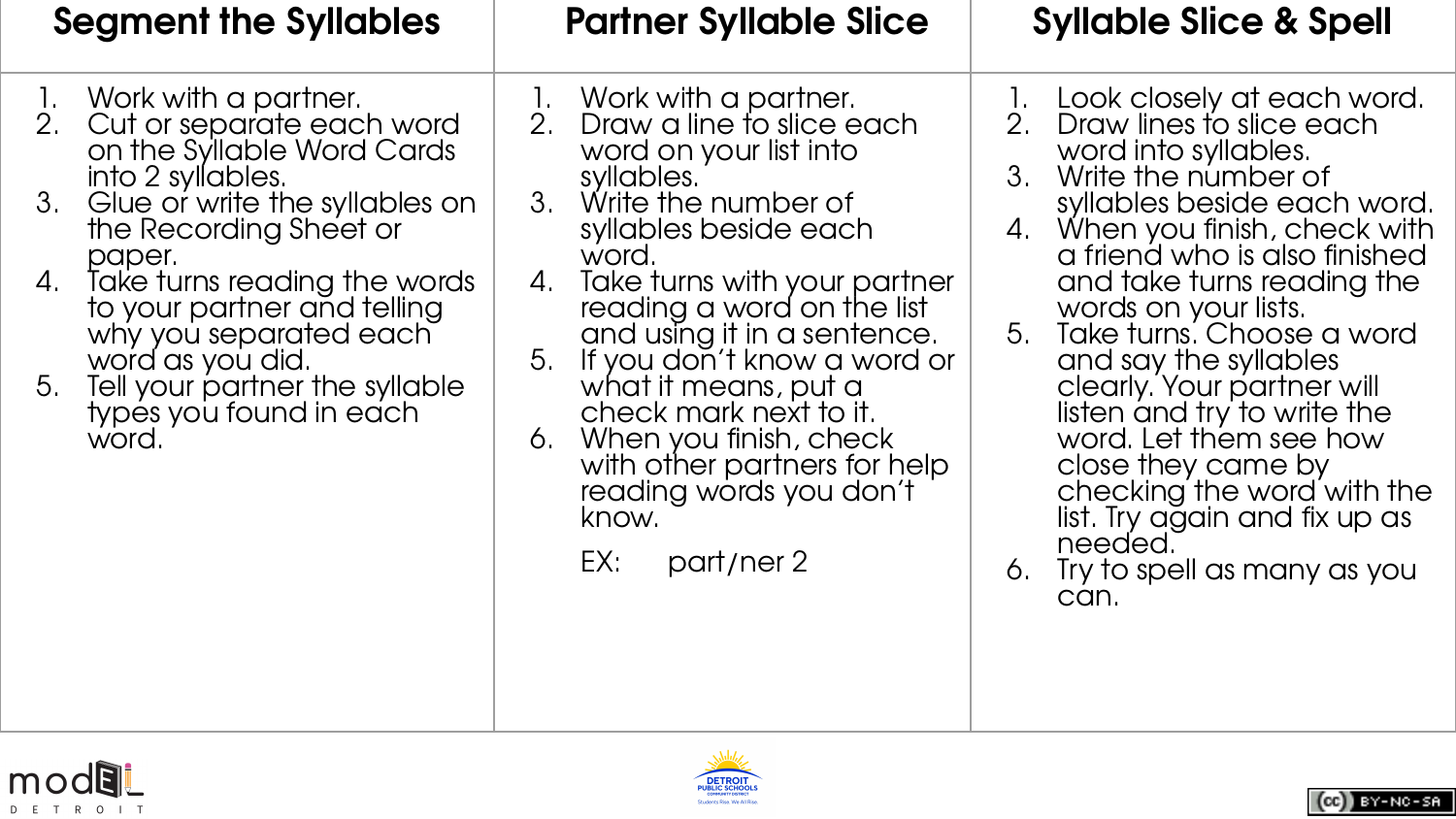

| Segment the Syllables | Partner Syllable Slice | Syllable Slice & Spell |
| --- | --- | --- |
| Work with a partner. Cut or separate each word on the Syllable Word Cards into 2 syllables. Glue or write the syllables on the Recording Sheet or paper. Take turns reading the words to your partner and telling why you separated each word as you did. Tell your partner the syllable types you found in each word. | Work with a partner. Draw a line to slice each word on your list into syllables. Write the number of syllables beside each word. Take turns with your partner reading a word on the list and using it in a sentence. If you don’t know a word or what it means, put a check mark next to it. When you finish, check with other partners for help reading words you don’t know. EX: part/ner 2 | Look closely at each word. Draw lines to slice each word into syllables. Write the number of syllables beside each word. When you finish, check with a friend who is also finished and take turns reading the words on your lists. Take turns. Choose a word and say the syllables clearly. Your partner will listen and try to write the word. Let them see how close they came by checking the word with the list. Try again and fix up as needed. Try to spell as many as you can. |